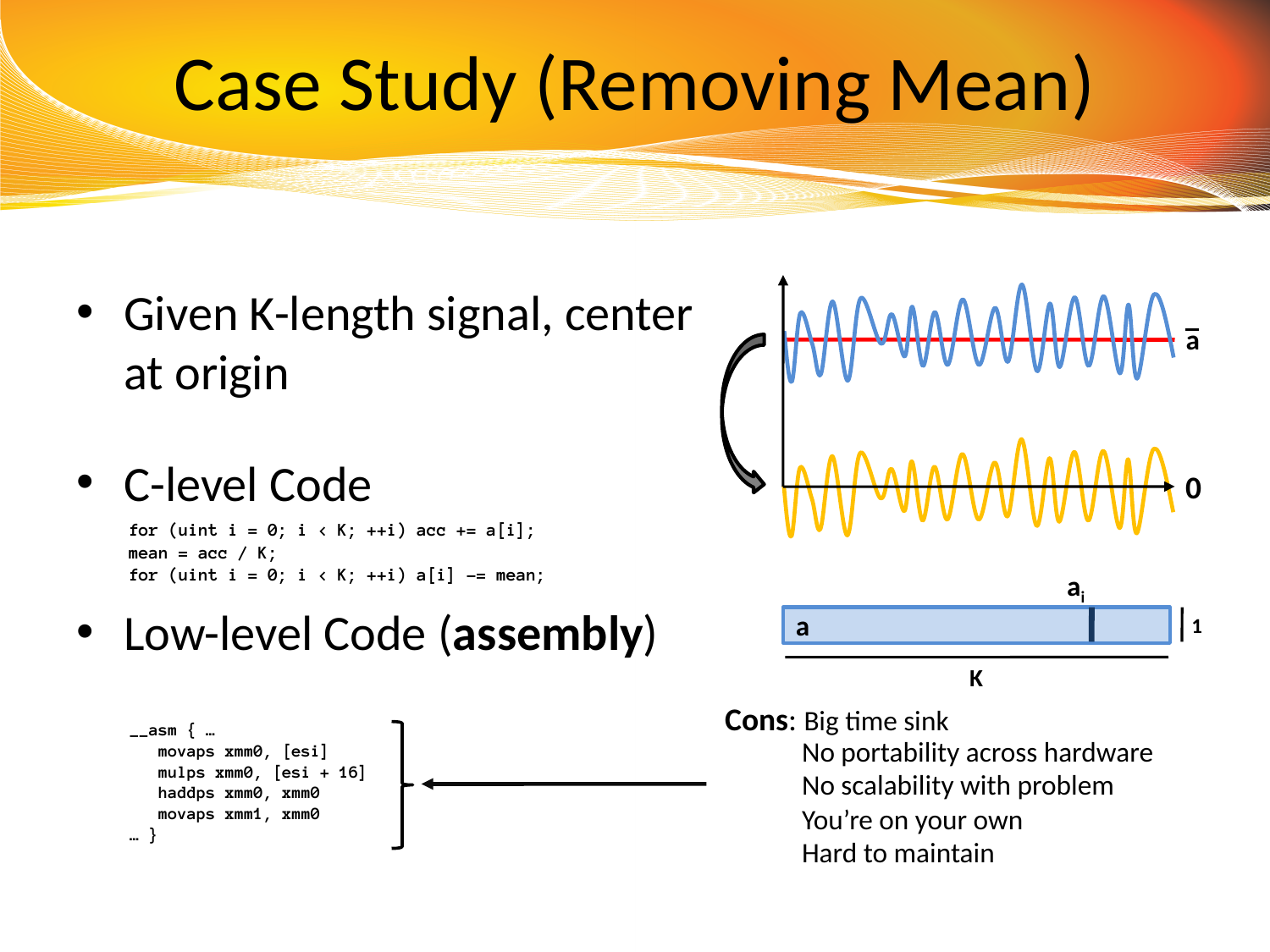

# Case Study (Removing Mean)
Given K-length signal, center
at origin
C-level Code
Low-level Code (assembly)

a

0
ai
a
1

K
for (uint i = 0; i < K; ++i) acc += a[i];
mean = acc / K;
for (uint i = 0; i < K; ++i) a[i] -= mean;
Cons: Big time sink
No portability across hardware
No scalability with problem
You’re on your own
Hard to maintain
__asm { …
   movaps xmm0, [esi]
   mulps xmm0, [esi + 16]
   haddps xmm0, xmm0
   movaps xmm1, xmm0
… }